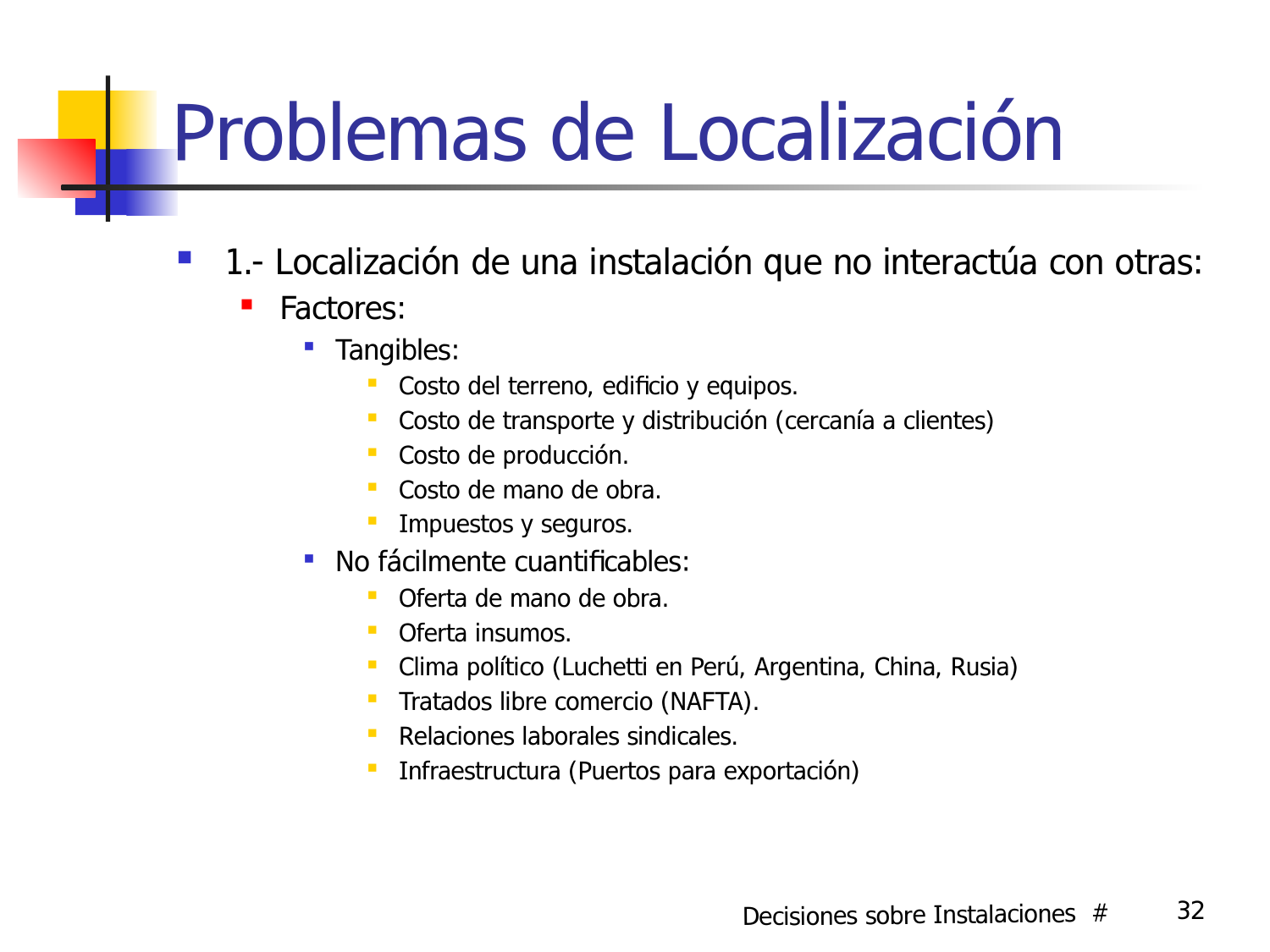

# Problemas de Localización
1.- Localización de una instalación que no interactúa con otras:
Factores:
Tangibles:
Costo del terreno, edificio y equipos.
Costo de transporte y distribución (cercanía a clientes)
Costo de producción.
Costo de mano de obra.
Impuestos y seguros.
No fácilmente cuantificables:
Oferta de mano de obra.
Oferta insumos.
Clima político (Luchetti en Perú, Argentina, China, Rusia)
Tratados libre comercio (NAFTA).
Relaciones laborales sindicales.
Infraestructura (Puertos para exportación)
32
Decisiones sobre Instalaciones  #